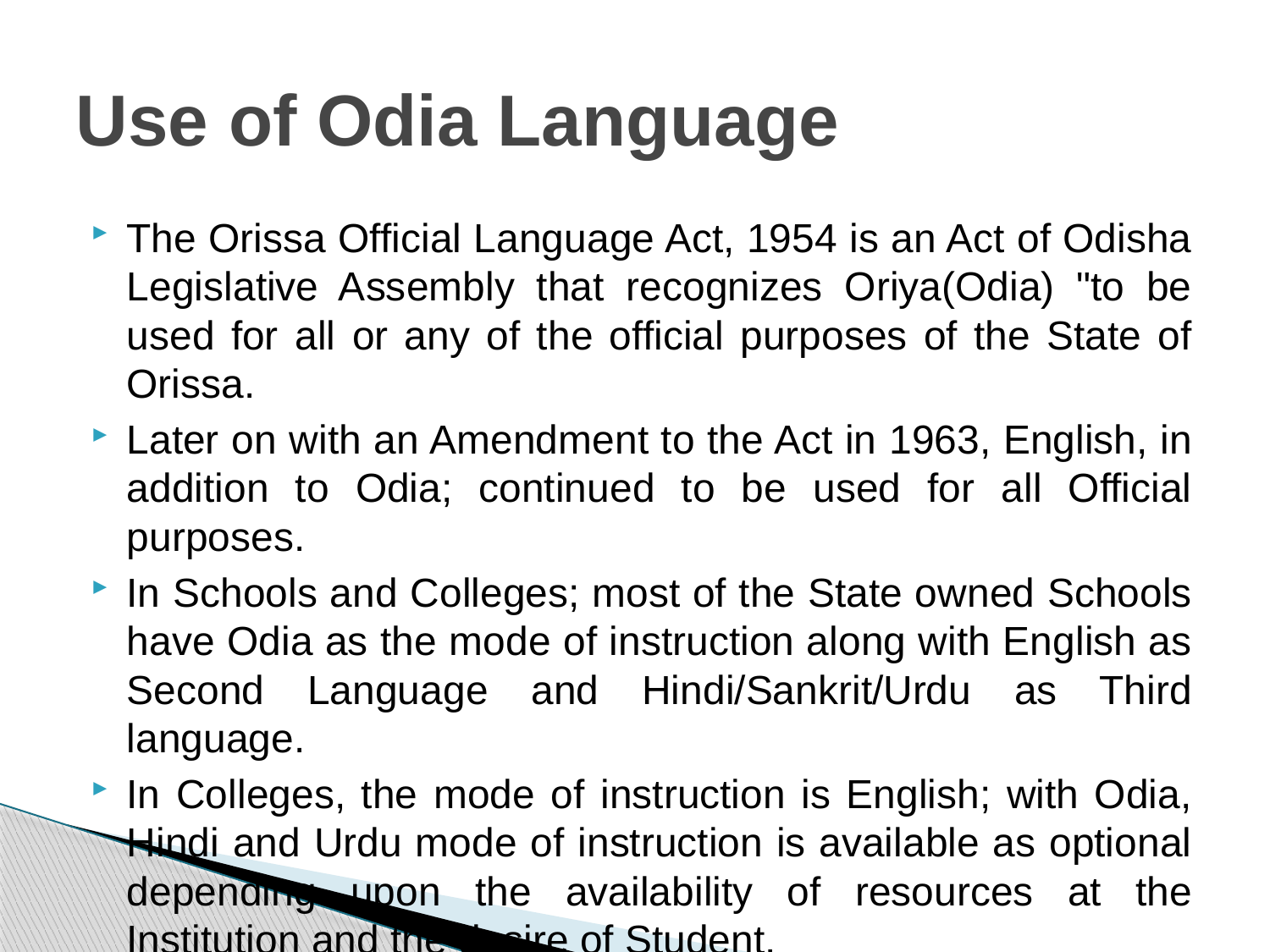

# Use of Odia Language
The Orissa Official Language Act, 1954 is an Act of Odisha Legislative Assembly that recognizes Oriya(Odia) "to be used for all or any of the official purposes of the State of Orissa.
Later on with an Amendment to the Act in 1963, English, in addition to Odia; continued to be used for all Official purposes.
In Schools and Colleges; most of the State owned Schools have Odia as the mode of instruction along with English as Second Language and Hindi/Sankrit/Urdu as Third language.
In Colleges, the mode of instruction is English; with Odia, Hindi and Urdu mode of instruction is available as optional depending upon the availability of resources at the Institution and the desire of Student.